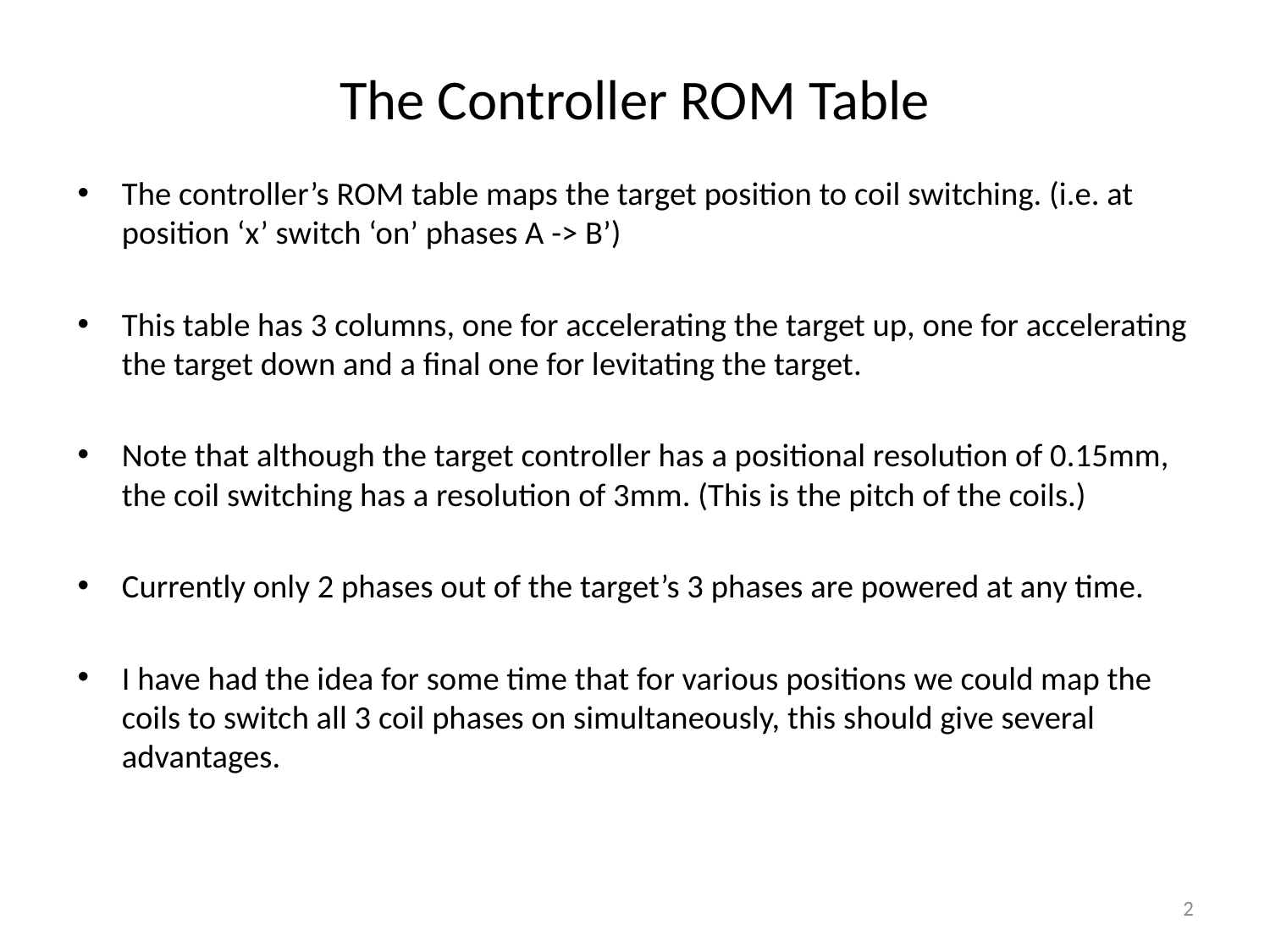

# The Controller ROM Table
The controller’s ROM table maps the target position to coil switching. (i.e. at position ‘x’ switch ‘on’ phases A -> B’)

This table has 3 columns, one for accelerating the target up, one for accelerating the target down and a final one for levitating the target.

Note that although the target controller has a positional resolution of 0.15mm, the coil switching has a resolution of 3mm. (This is the pitch of the coils.)

Currently only 2 phases out of the target’s 3 phases are powered at any time.

I have had the idea for some time that for various positions we could map the coils to switch all 3 coil phases on simultaneously, this should give several advantages.
2